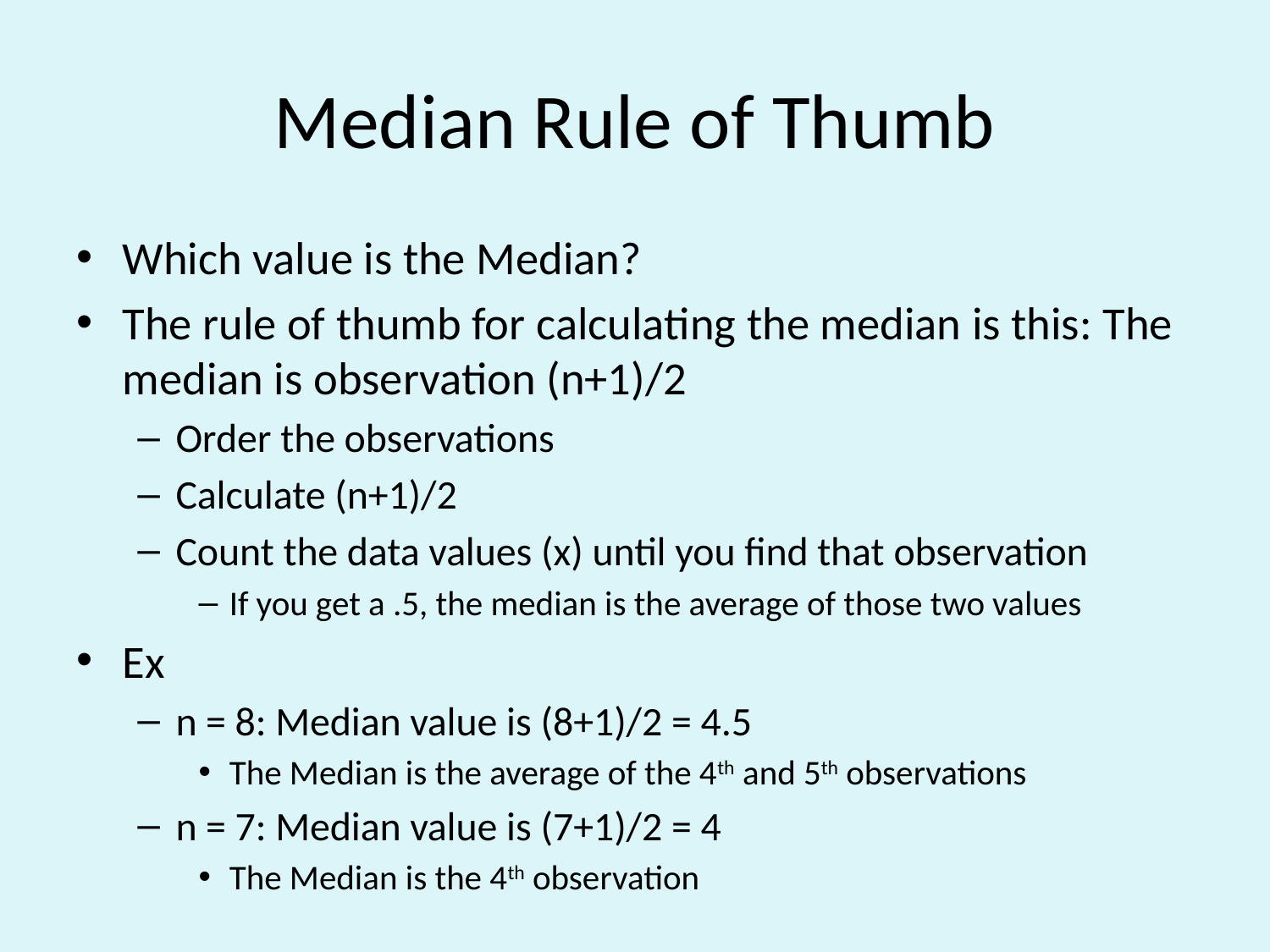

# Median Rule of Thumb
Which value is the Median?
The rule of thumb for calculating the median is this: The median is observation (n+1)/2
Order the observations
Calculate (n+1)/2
Count the data values (x) until you find that observation
If you get a .5, the median is the average of those two values
Ex
n = 8: Median value is (8+1)/2 = 4.5
The Median is the average of the 4th and 5th observations
n = 7: Median value is (7+1)/2 = 4
The Median is the 4th observation